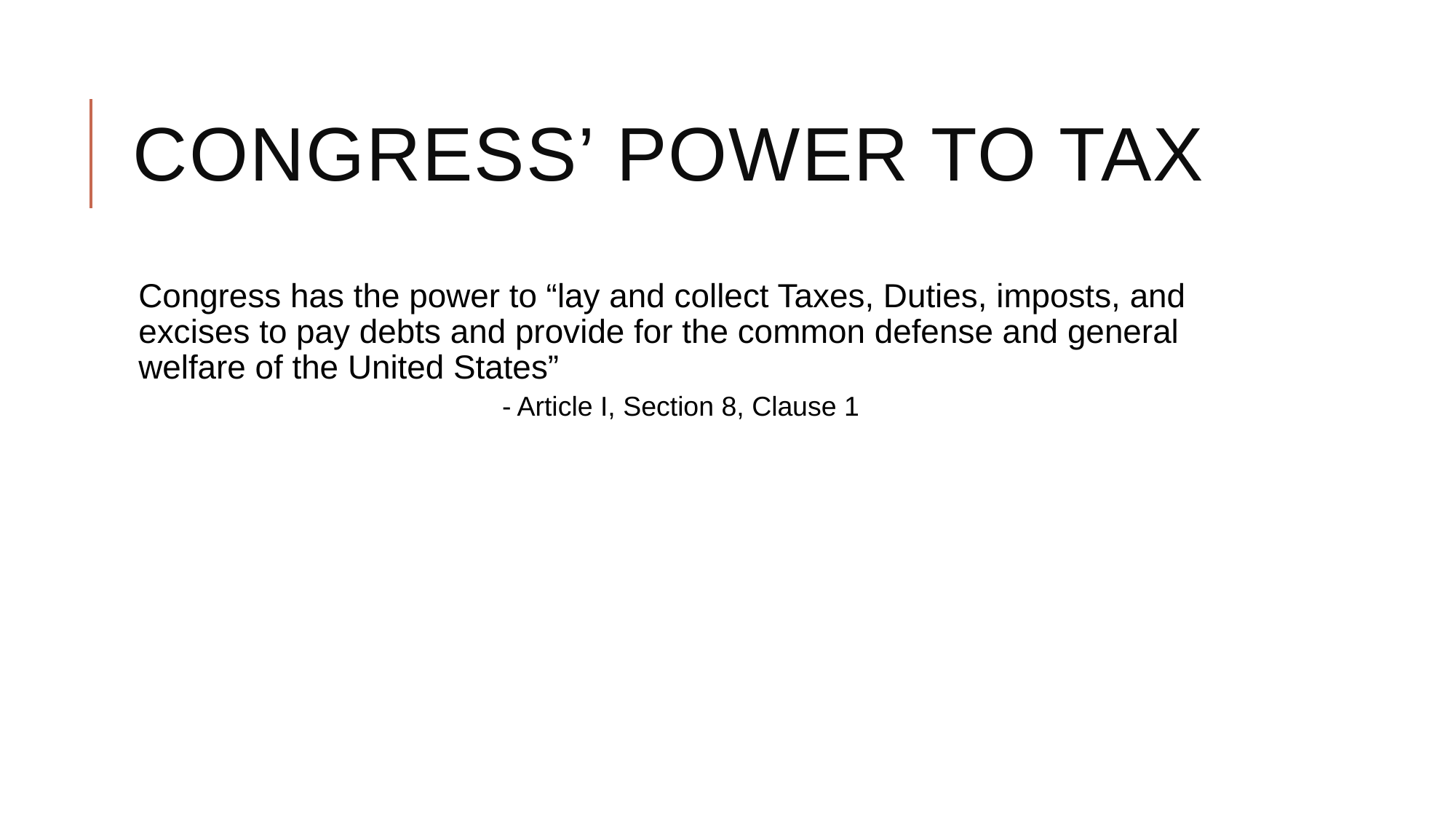

# Congress’ power to tax
Congress has the power to “lay and collect Taxes, Duties, imposts, and excises to pay debts and provide for the common defense and general welfare of the United States”
                                               - Article I, Section 8, Clause 1